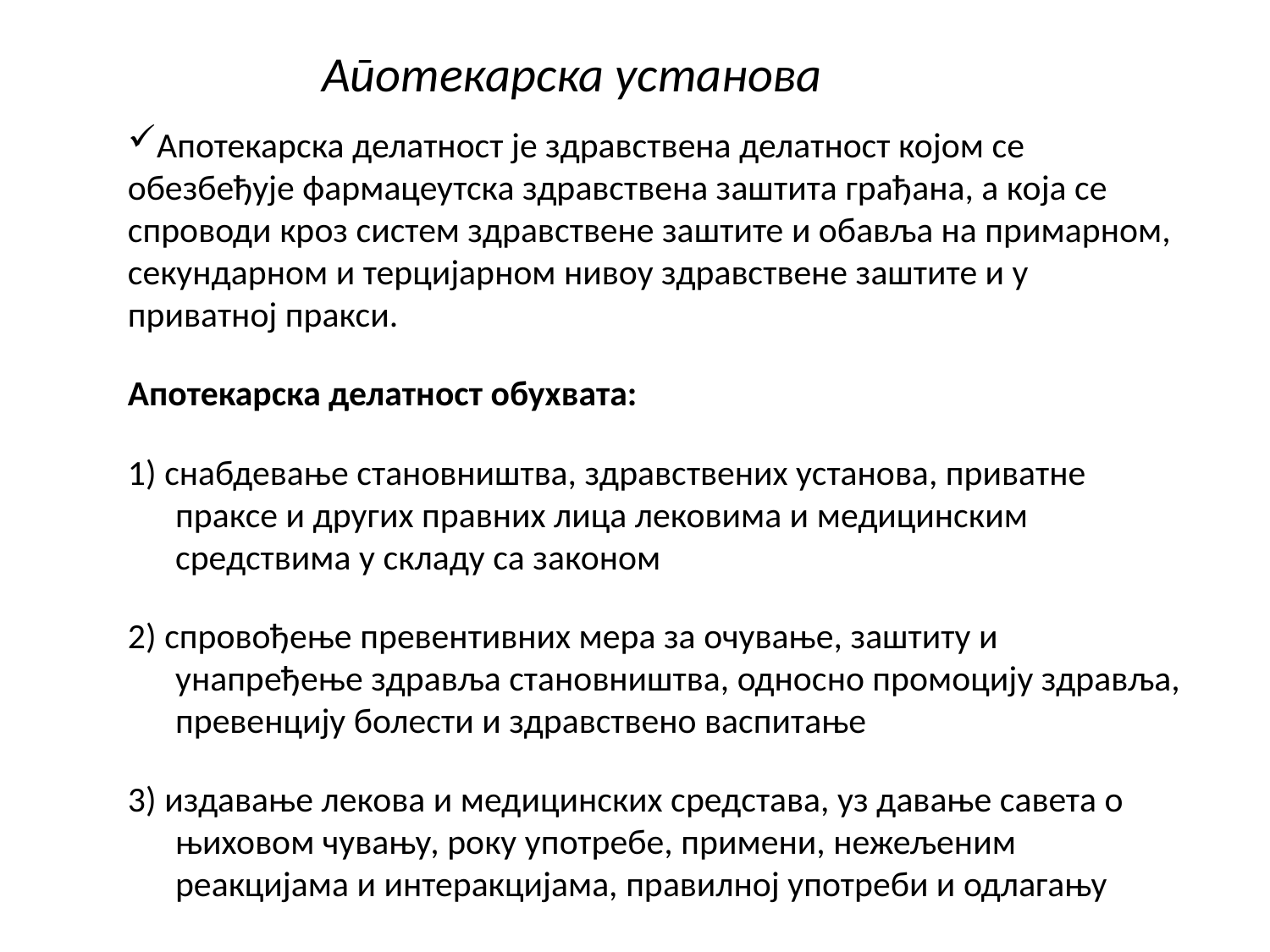

# Апотекарска установа
Апотекарска делатност је здравствена делатност којом се  обезбеђује фармацеутска здравствена заштита грађана, а која се спроводи кроз систем здравствене заштите и обавља на примарном, секундарном и терцијарном нивоу здравствене заштите и у приватној пракси.

Апотекарска делатност обухвата:

1) снабдевање становништва, здравствених установа, приватне праксе и других правних лица лековима и медицинским средствима у складу са законом

2) спровођење превентивних мера за очување, заштиту и унапређење здравља становништва, односно промоцију здравља, превенцију болести и здравствено васпитање

3) издавање лекова и медицинских средстава, уз давање савета о њиховом чувању, року употребе, примени, нежељеним реакцијама и интеракцијама, правилној употреби и одлагању